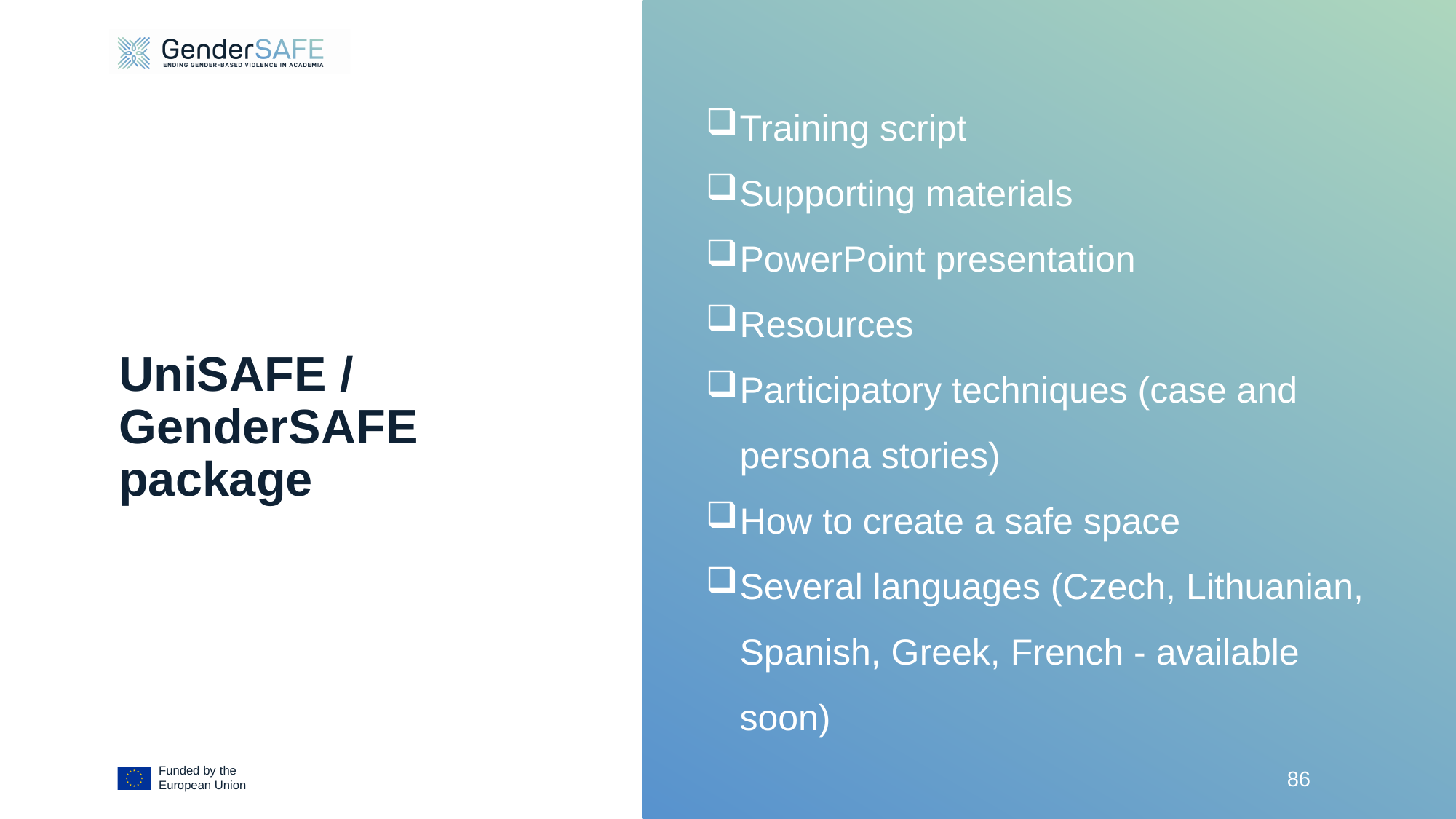

Training script
Supporting materials
PowerPoint presentation
Resources
Participatory techniques (case and persona stories)
How to create a safe space
Several languages (Czech, Lithuanian, Spanish, Greek, French - available soon)
# UniSAFE / GenderSAFE package